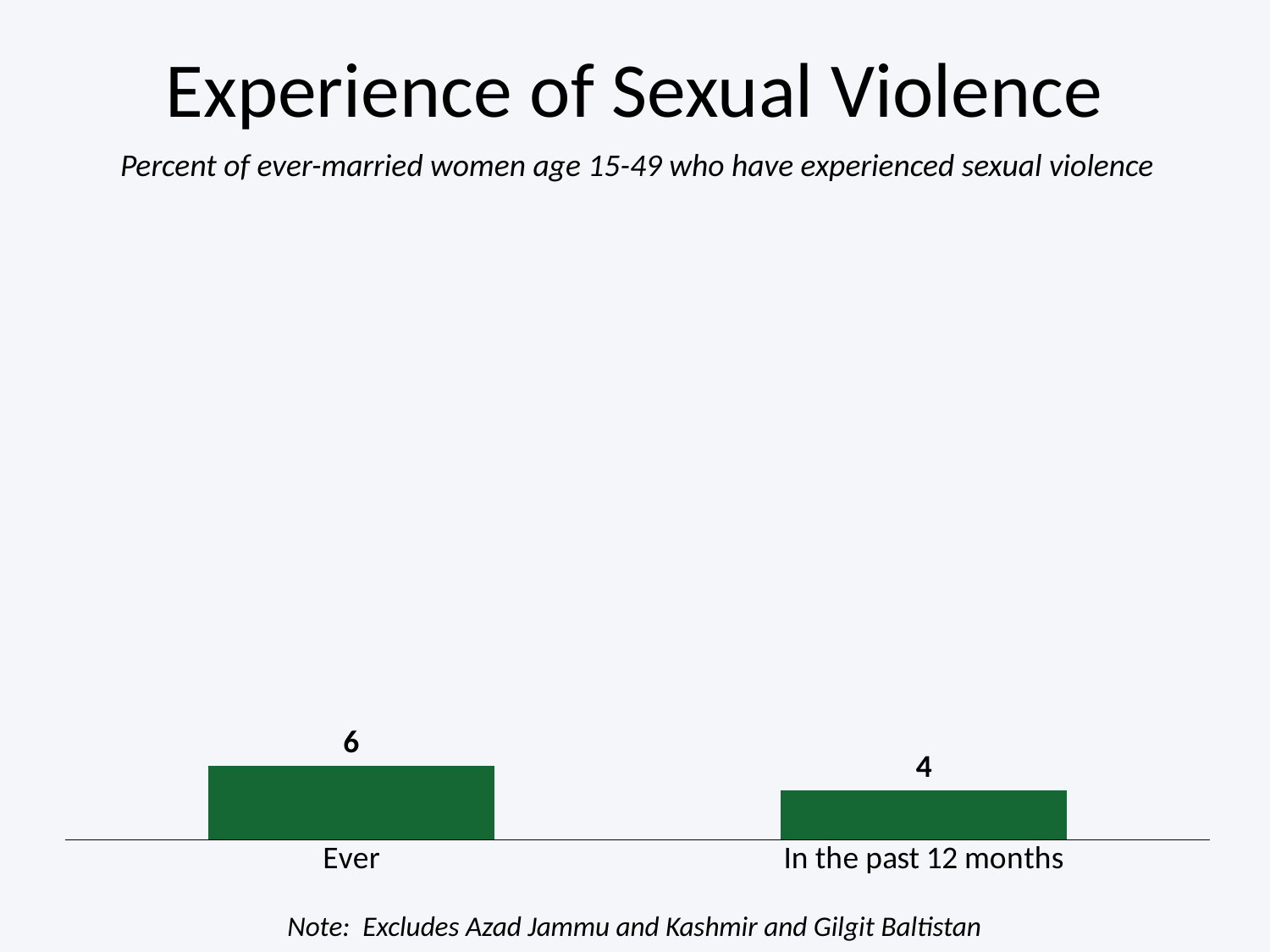

# Experience of Sexual Violence
Percent of ever-married women age 15-49 who have experienced sexual violence

### Chart

| Category | Series 1 |
|---|---|
| Ever | 6.0 |
| In the past 12 months | 4.0 |
Note:  Excludes Azad Jammu and Kashmir and Gilgit Baltistan